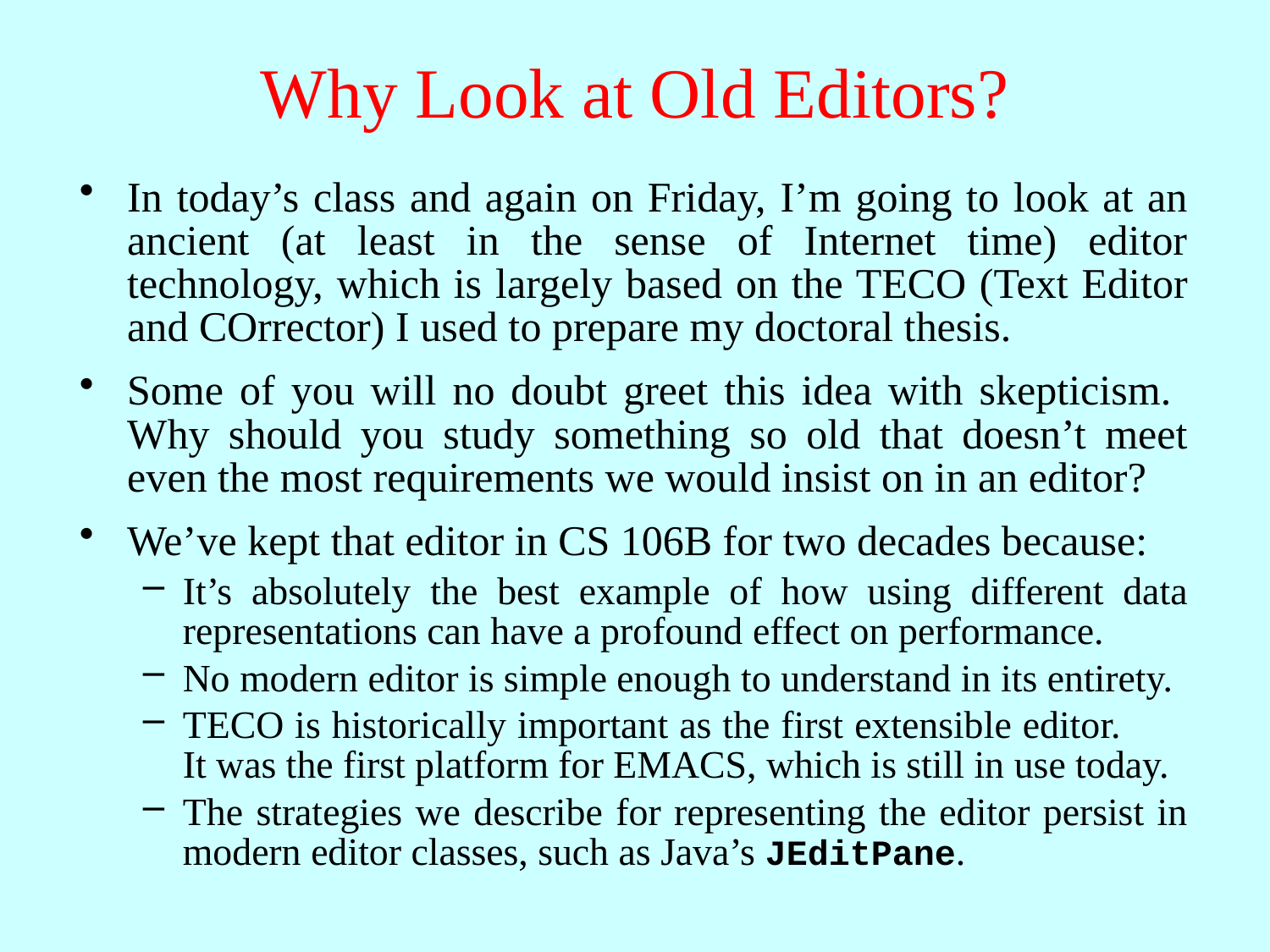

# Why Look at Old Editors?
In today’s class and again on Friday, I’m going to look at an ancient (at least in the sense of Internet time) editor technology, which is largely based on the TECO (Text Editor and COrrector) I used to prepare my doctoral thesis.
Some of you will no doubt greet this idea with skepticism.  Why should you study something so old that doesn’t meet even the most requirements we would insist on in an editor?
We’ve kept that editor in CS 106B for two decades because:
It’s absolutely the best example of how using different data representations can have a profound effect on performance.
No modern editor is simple enough to understand in its entirety.
TECO is historically important as the first extensible editor.       It was the first platform for EMACS, which is still in use today.
The strategies we describe for representing the editor persist in modern editor classes, such as Java’s JEditPane.